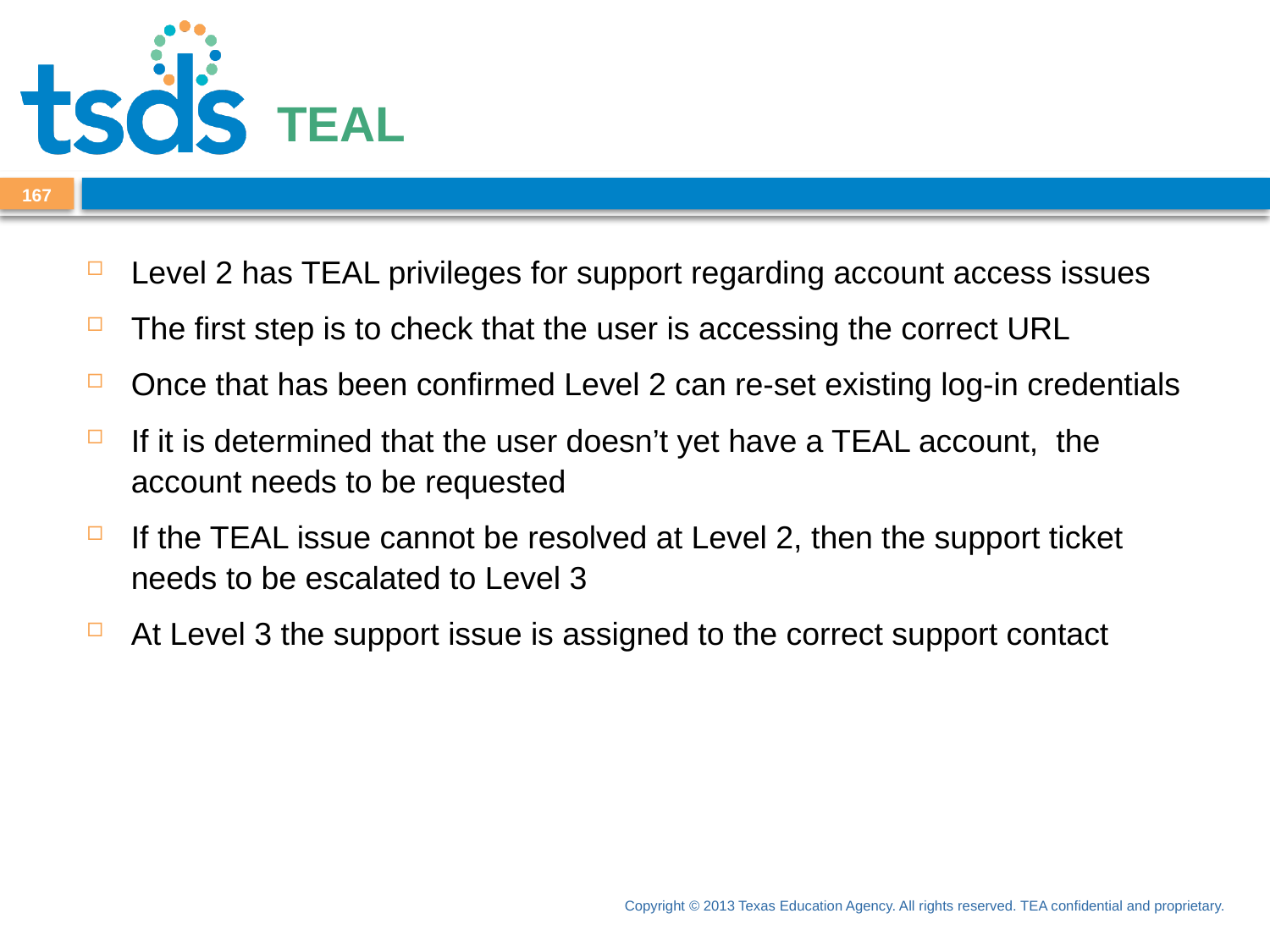

# TEAL
167
Level 2 has TEAL privileges for support regarding account access issues
The first step is to check that the user is accessing the correct URL
Once that has been confirmed Level 2 can re-set existing log-in credentials
If it is determined that the user doesn’t yet have a TEAL account,  the account needs to be requested
If the TEAL issue cannot be resolved at Level 2, then the support ticket needs to be escalated to Level 3
At Level 3 the support issue is assigned to the correct support contact